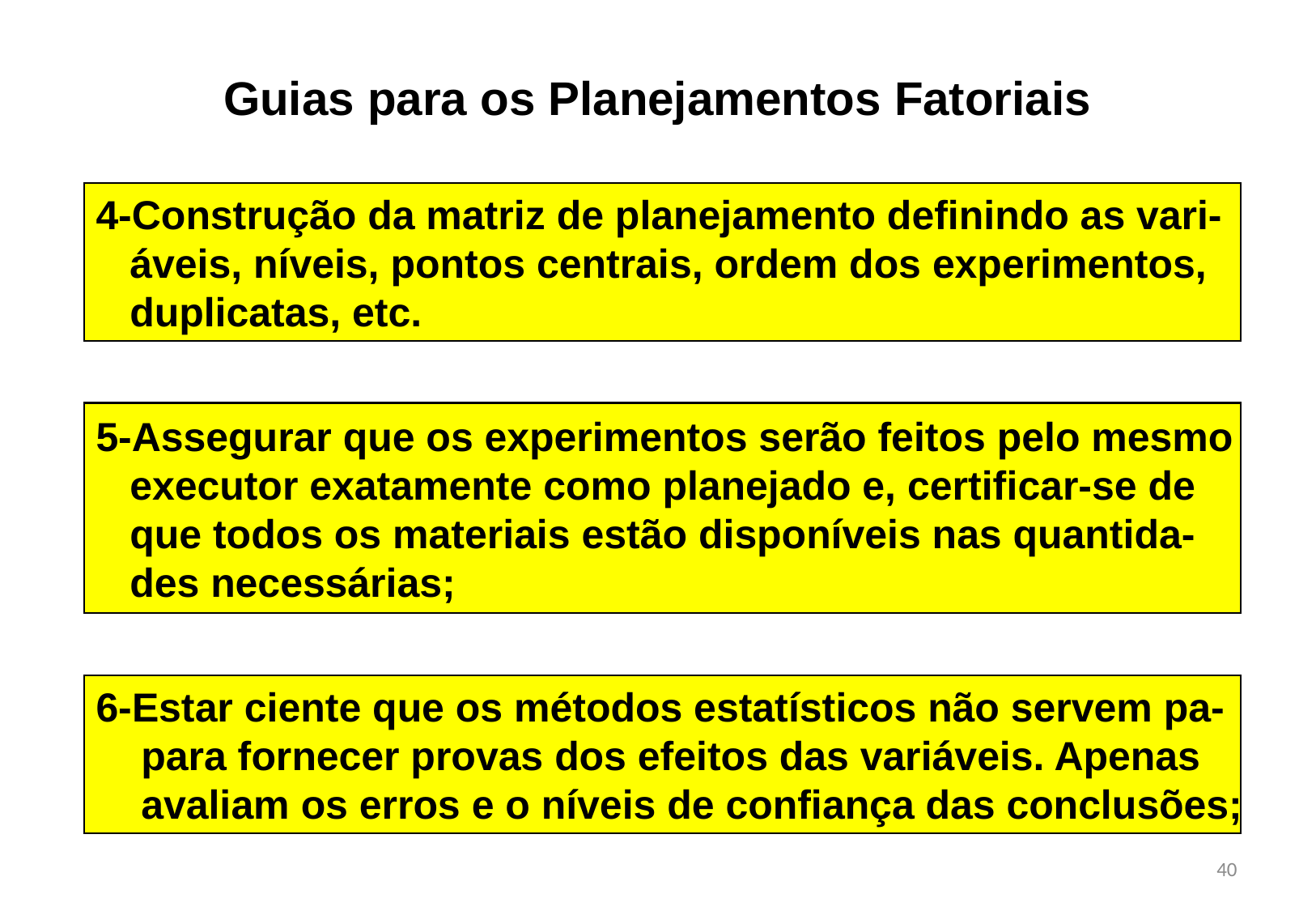

Guias para os Planejamentos Fatoriais
4-Construção da matriz de planejamento definindo as vari-
   áveis, níveis, pontos centrais, ordem dos experimentos,
   duplicatas, etc.
5-Assegurar que os experimentos serão feitos pelo mesmo
   executor exatamente como planejado e, certificar-se de
   que todos os materiais estão disponíveis nas quantida-
   des necessárias;
6-Estar ciente que os métodos estatísticos não servem pa-
    para fornecer provas dos efeitos das variáveis. Apenas
    avaliam os erros e o níveis de confiança das conclusões;
40